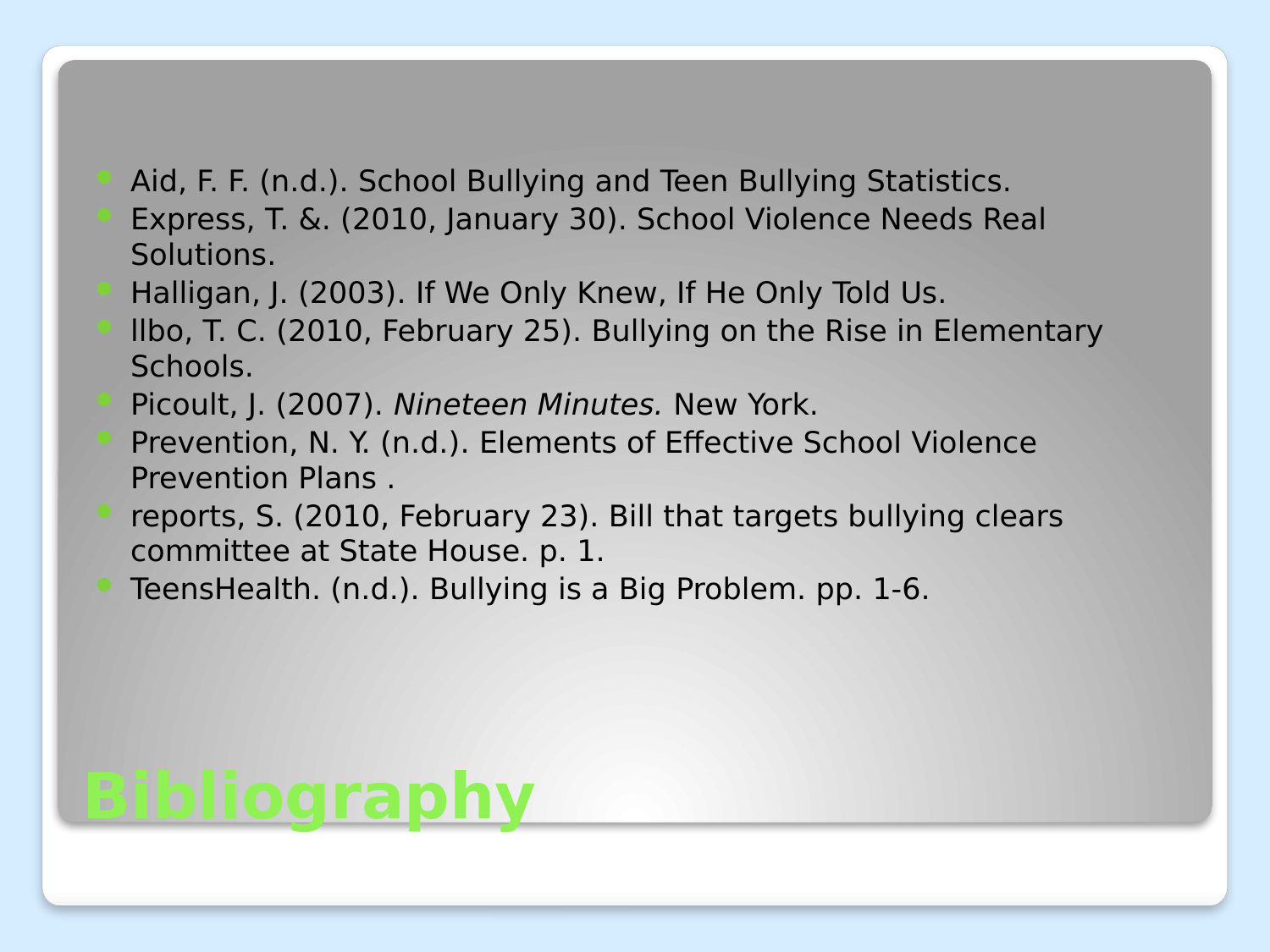

Aid, F. F. (n.d.). School Bullying and Teen Bullying Statistics.
Express, T. &. (2010, January 30). School Violence Needs Real Solutions.
Halligan, J. (2003). If We Only Knew, If He Only Told Us.
llbo, T. C. (2010, February 25). Bullying on the Rise in Elementary Schools.
Picoult, J. (2007). Nineteen Minutes. New York.
Prevention, N. Y. (n.d.). Elements of Effective School Violence Prevention Plans .
reports, S. (2010, February 23). Bill that targets bullying clears committee at State House. p. 1.
TeensHealth. (n.d.). Bullying is a Big Problem. pp. 1-6.

# Bibliography